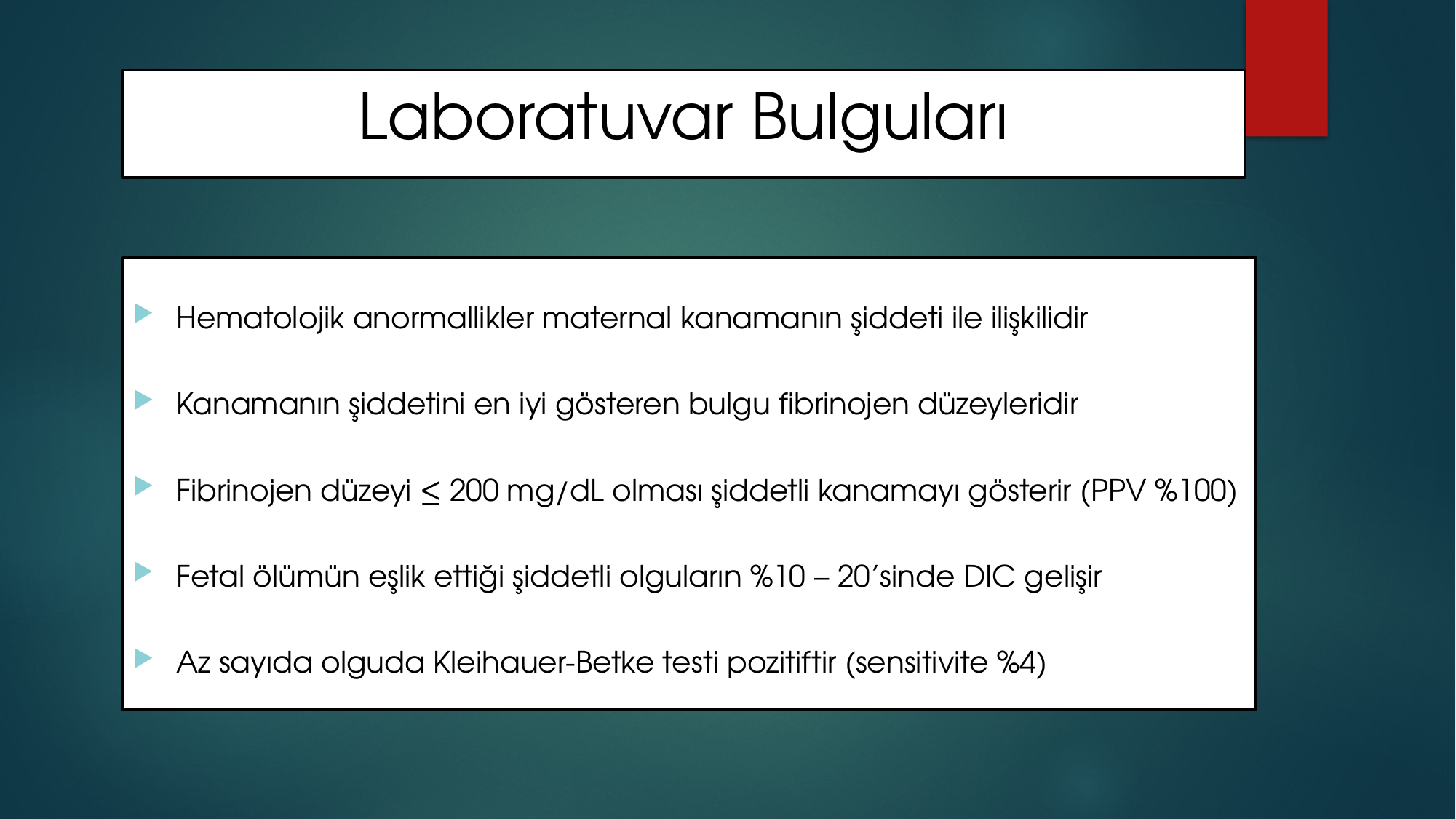

# Laboratuvar Bulguları
Hematolojik anormallikler maternal kanamanın şiddeti ile ilişkilidir
Kanamanın şiddetini en iyi gösteren bulgu fibrinojen düzeyleridir
Fibrinojen düzeyi ≤ 200 mg/dL olması şiddetli kanamayı gösterir (PPV %100)
Fetal ölümün eşlik ettiği şiddetli olguların %10 – 20’sinde DIC gelişir
Az sayıda olguda Kleihauer-Betke testi pozitiftir (sensitivite %4)